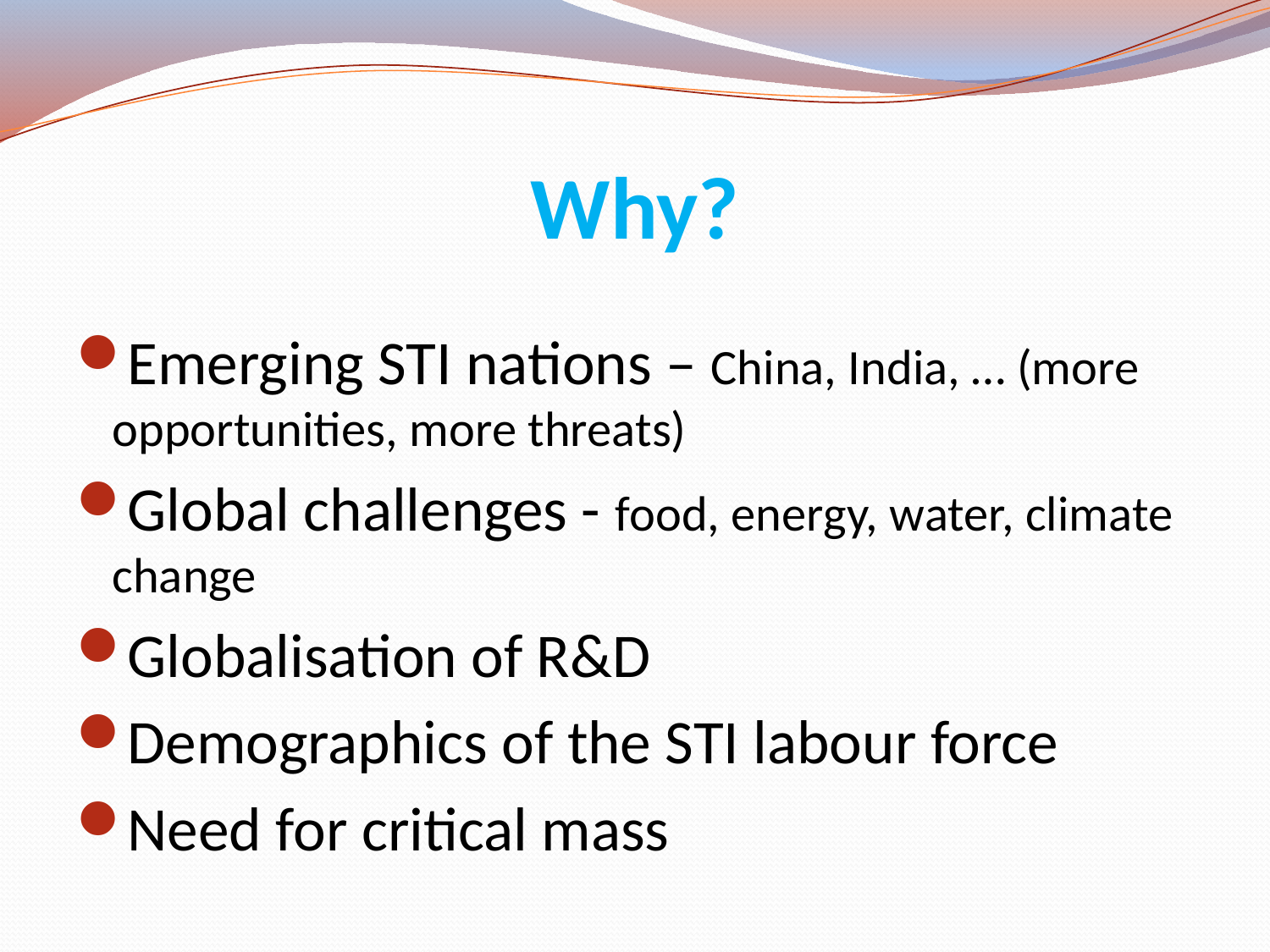

# Why?
Emerging STI nations – China, India, … (more opportunities, more threats)
Global challenges - food, energy, water, climate change
Globalisation of R&D
Demographics of the STI labour force
Need for critical mass